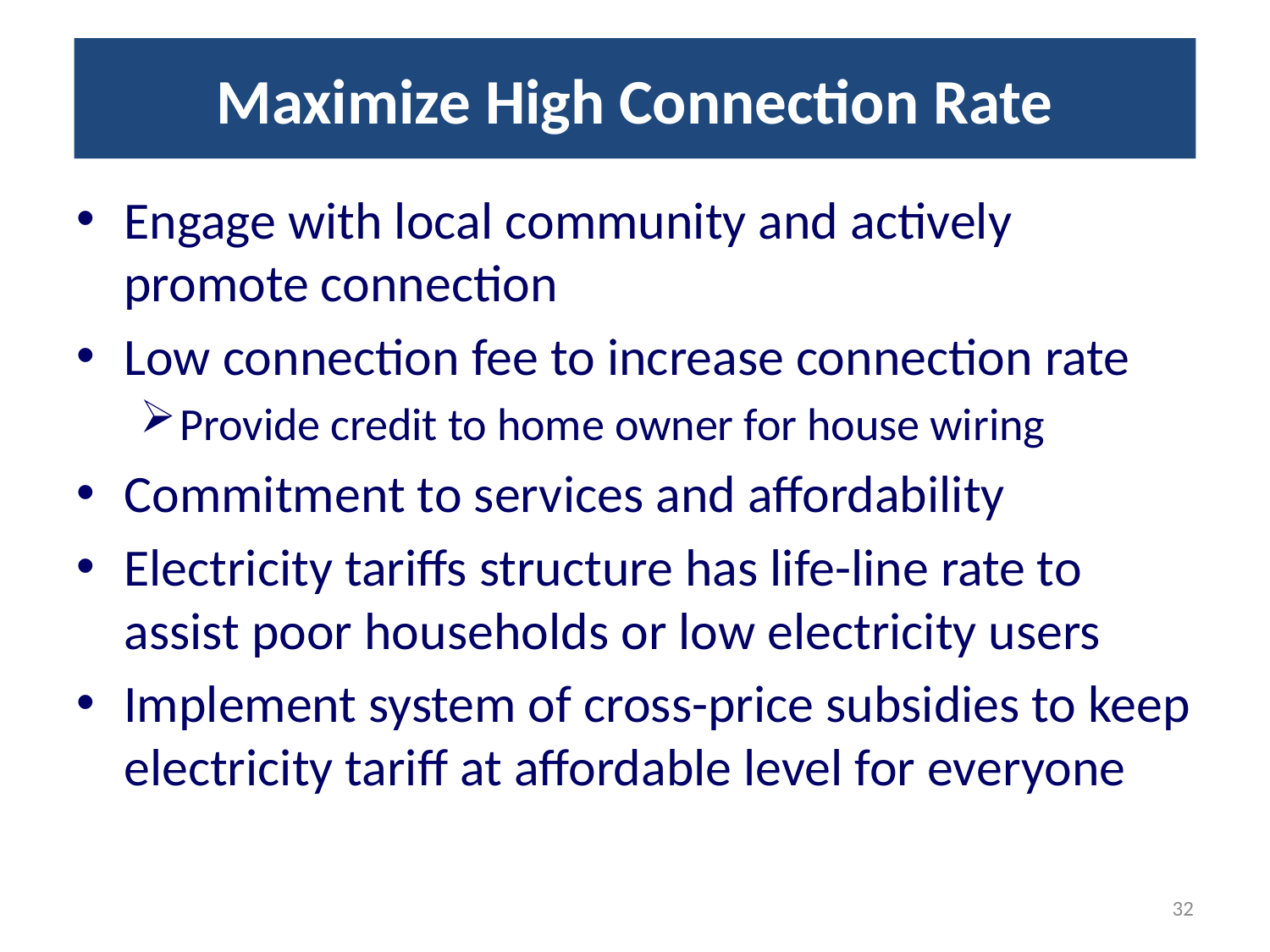

# Maximize High Connection Rate
Engage with local community and actively promote connection
Low connection fee to increase connection rate
Provide credit to home owner for house wiring
Commitment to services and affordability
Electricity tariffs structure has life-line rate to assist poor households or low electricity users
Implement system of cross-price subsidies to keep electricity tariff at affordable level for everyone

32